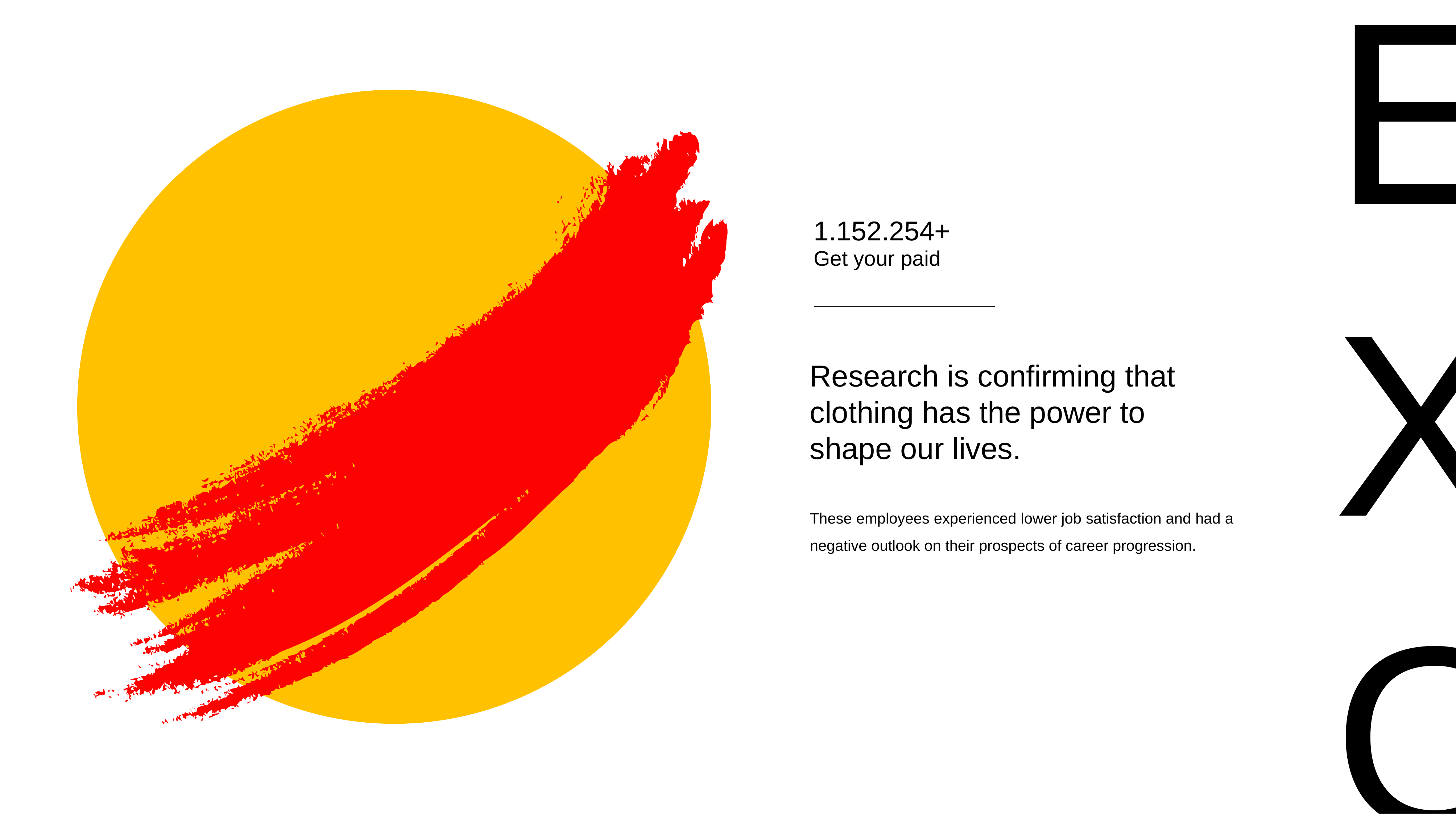

E  X  O

1.152.254+
Get your paid
Research is confirming that clothing has the power to shape our lives.
These employees experienced lower job satisfaction and had a negative outlook on their prospects of career progression.